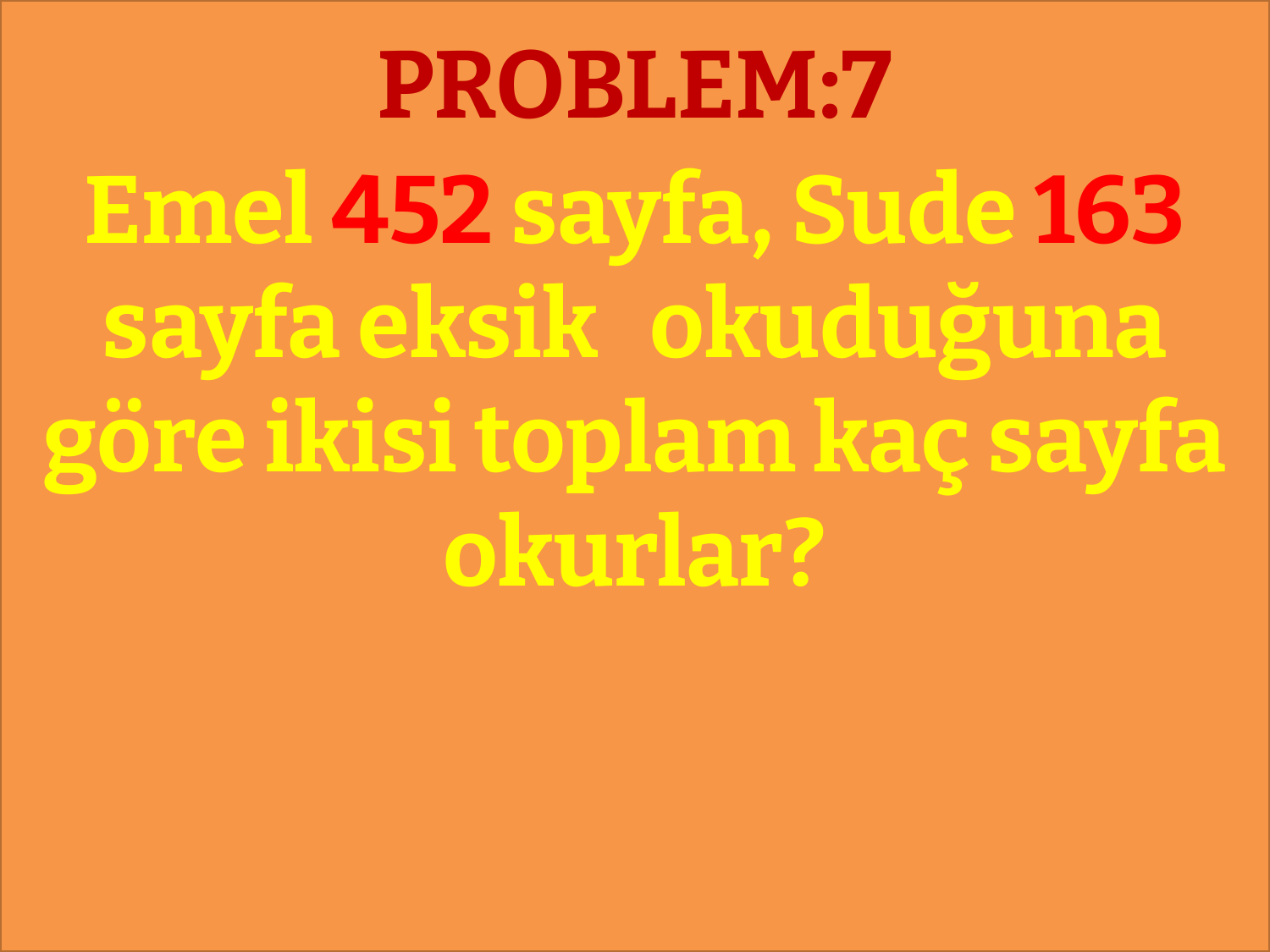

PROBLEM:7
#
Emel 452 sayfa, Sude 163 sayfa eksik   okuduğuna göre ikisi toplam kaç sayfa okurlar?